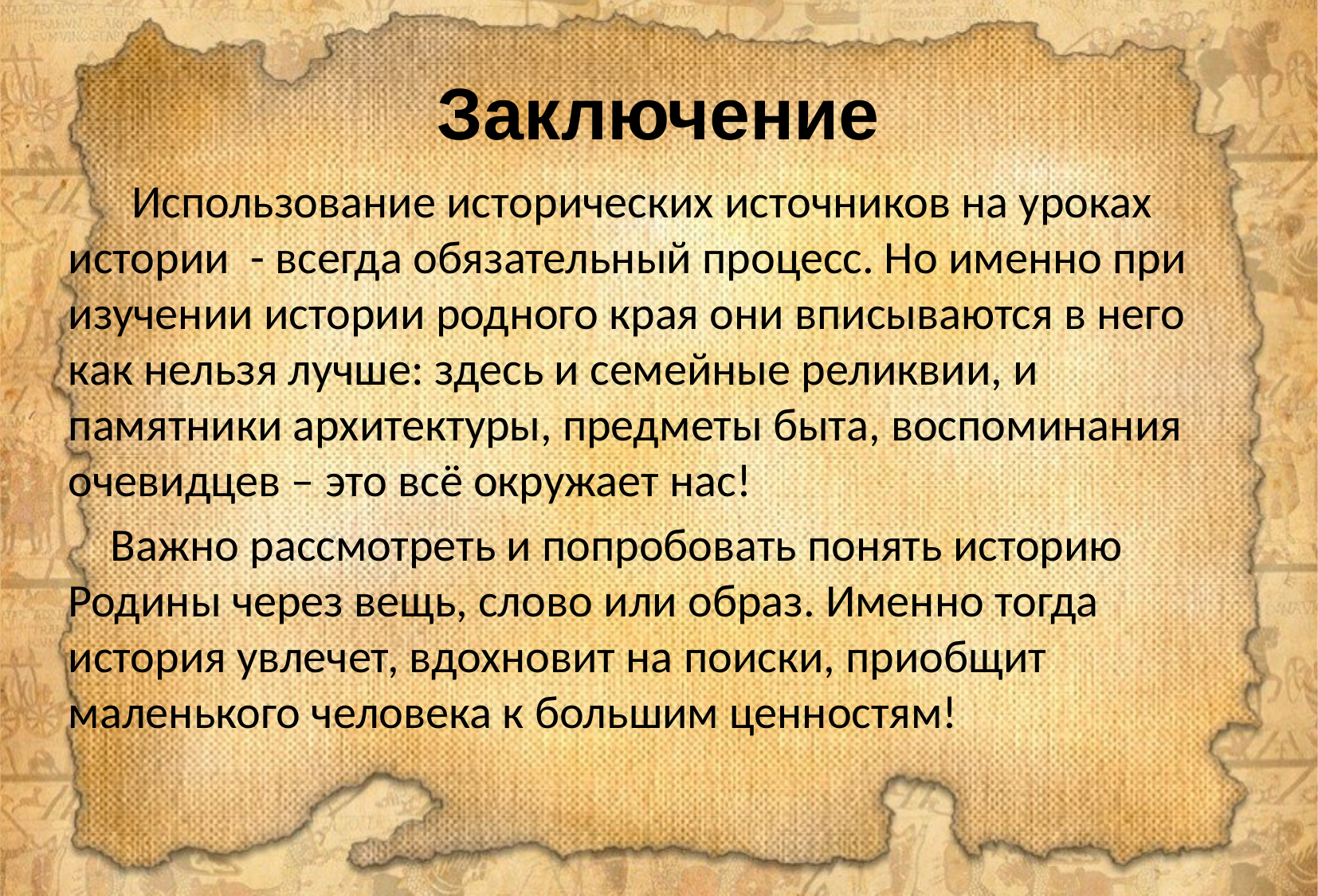

# Заключение
      Использование исторических источников на уроках истории  - всегда обязательный процесс. Но именно при изучении истории родного края они вписываются в него как нельзя лучше: здесь и семейные реликвии, и памятники архитектуры, предметы быта, воспоминания очевидцев – это всё окружает нас!
    Важно рассмотреть и попробовать понять историю Родины через вещь, слово или образ. Именно тогда история увлечет, вдохновит на поиски, приобщит маленького человека к большим ценностям!